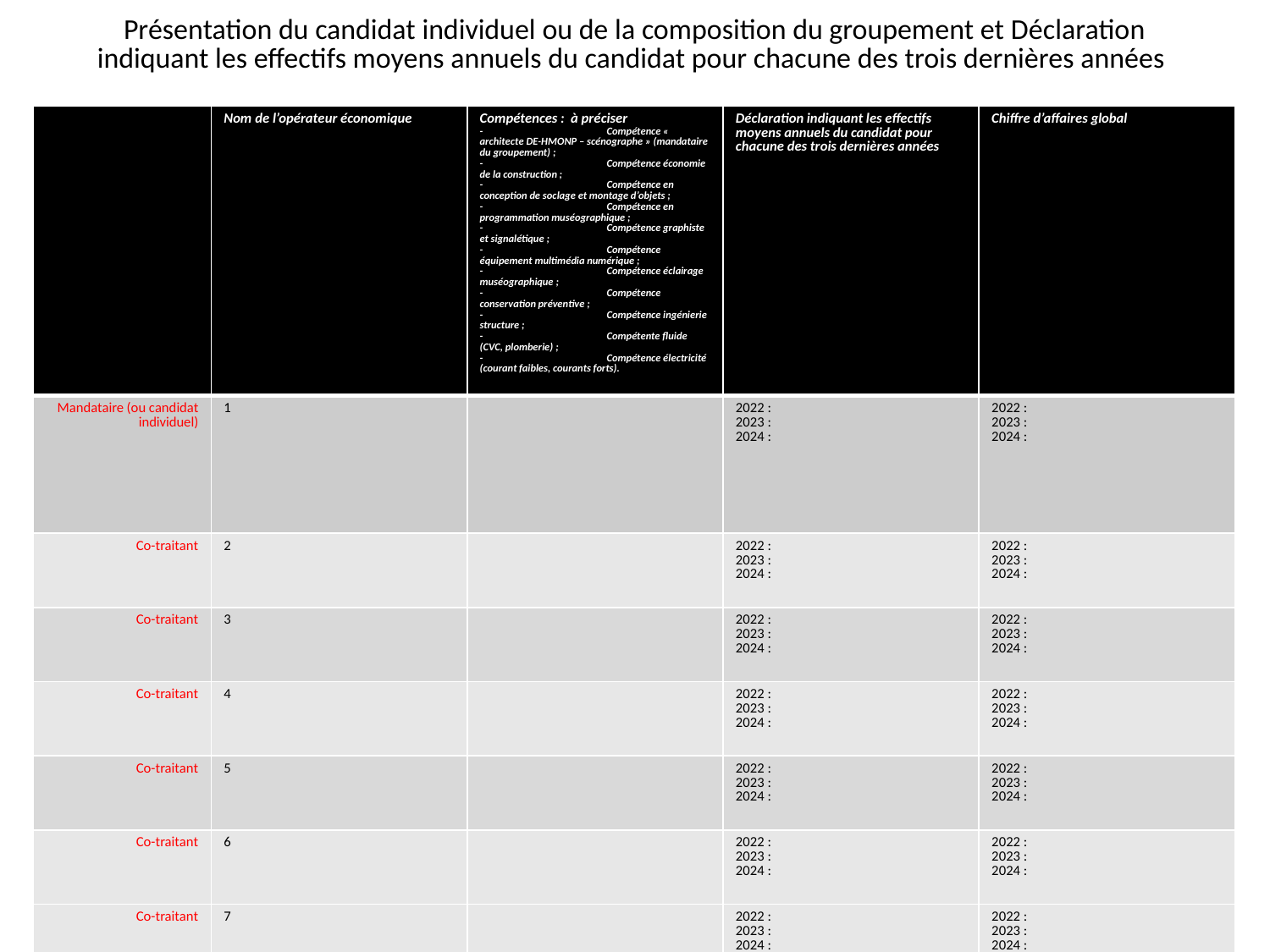

Présentation du candidat individuel ou de la composition du groupement et Déclaration indiquant les effectifs moyens annuels du candidat pour chacune des trois dernières années
|  | Nom de l’opérateur économique | Compétences : à préciser - Compétence « architecte DE-HMONP – scénographe » (mandataire du groupement) ; - Compétence économie de la construction ; - Compétence en conception de soclage et montage d’objets ; - Compétence en programmation muséographique ; - Compétence graphiste et signalétique ; - Compétence équipement multimédia numérique ; - Compétence éclairage muséographique ; - Compétence conservation préventive ; - Compétence ingénierie structure ; - Compétente fluide (CVC, plomberie) ; - Compétence électricité (courant faibles, courants forts). | Déclaration indiquant les effectifs moyens annuels du candidat pour chacune des trois dernières années | Chiffre d’affaires global |
| --- | --- | --- | --- | --- |
| Mandataire (ou candidat individuel) | 1 |  | 2022 : 2023 : 2024 : | 2022 : 2023 : 2024 : |
| Co-traitant | 2 |  | 2022 : 2023 : 2024 : | 2022 : 2023 : 2024 : |
| Co-traitant | 3 |  | 2022 : 2023 : 2024 : | 2022 : 2023 : 2024 : |
| Co-traitant | 4 |  | 2022 : 2023 : 2024 : | 2022 : 2023 : 2024 : |
| Co-traitant | 5 |  | 2022 : 2023 : 2024 : | 2022 : 2023 : 2024 : |
| Co-traitant | 6 |  | 2022 : 2023 : 2024 : | 2022 : 2023 : 2024 : |
| Co-traitant | 7 |  | 2022 : 2023 : 2024 : | 2022 : 2023 : 2024 : |
"Nom du candidat/groupement"
3